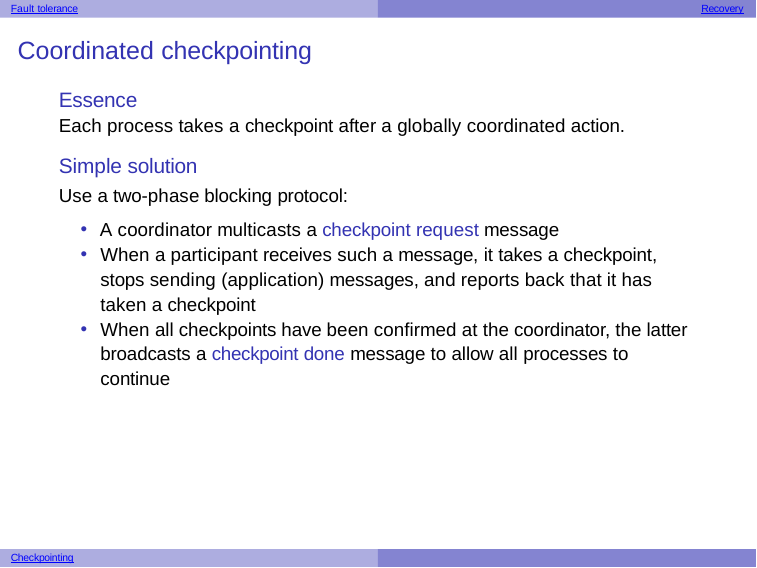

Fault tolerance
Recovery
Coordinated checkpointing
Essence
Each process takes a checkpoint after a globally coordinated action.
Simple solution
Use a two-phase blocking protocol:
A coordinator multicasts a checkpoint request message
When a participant receives such a message, it takes a checkpoint, stops sending (application) messages, and reports back that it has taken a checkpoint
When all checkpoints have been confirmed at the coordinator, the latter broadcasts a checkpoint done message to allow all processes to continue

Checkpointing